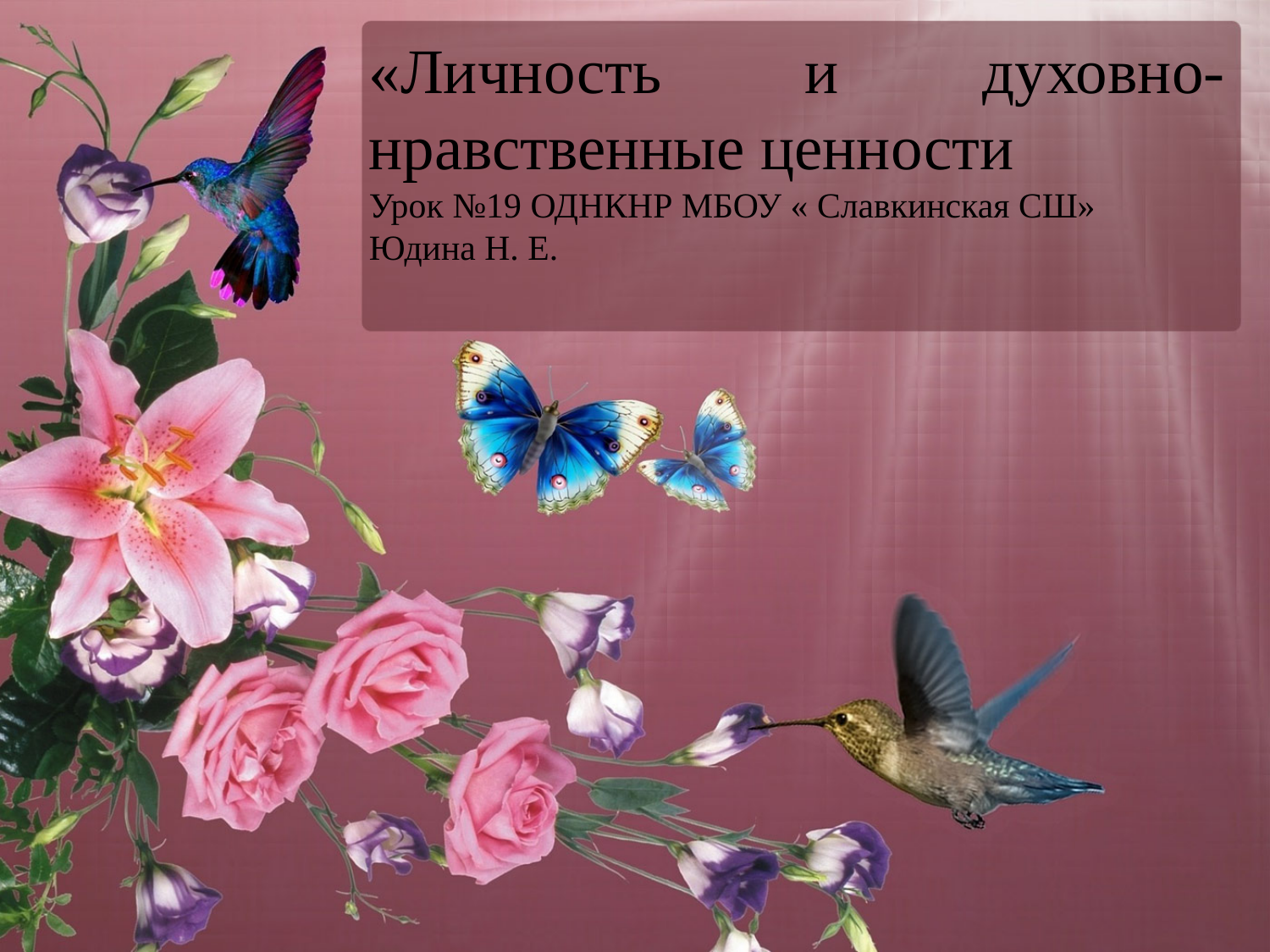

«Личность и духовно- нравственные ценности
Урок №19 ОДНКНР МБОУ « Славкинская СШ»
Юдина Н. Е.